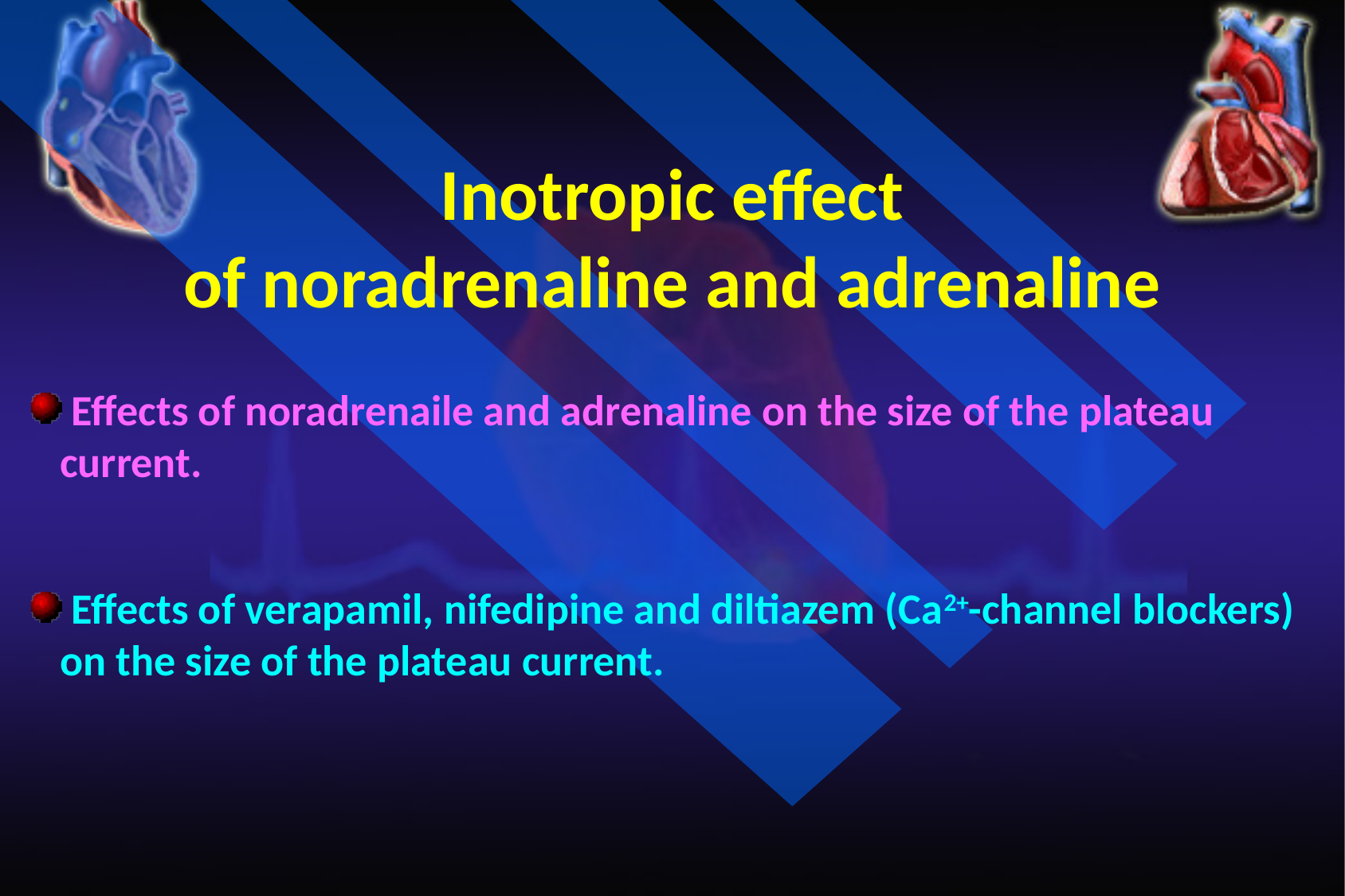

Inotropic effect
of noradrenaline and adrenaline
 Effects of noradrenaile and adrenaline on the size of the plateau current.

 Effects of verapamil, nifedipine and diltiazem (Ca2+-channel blockers) on the size of the plateau current.